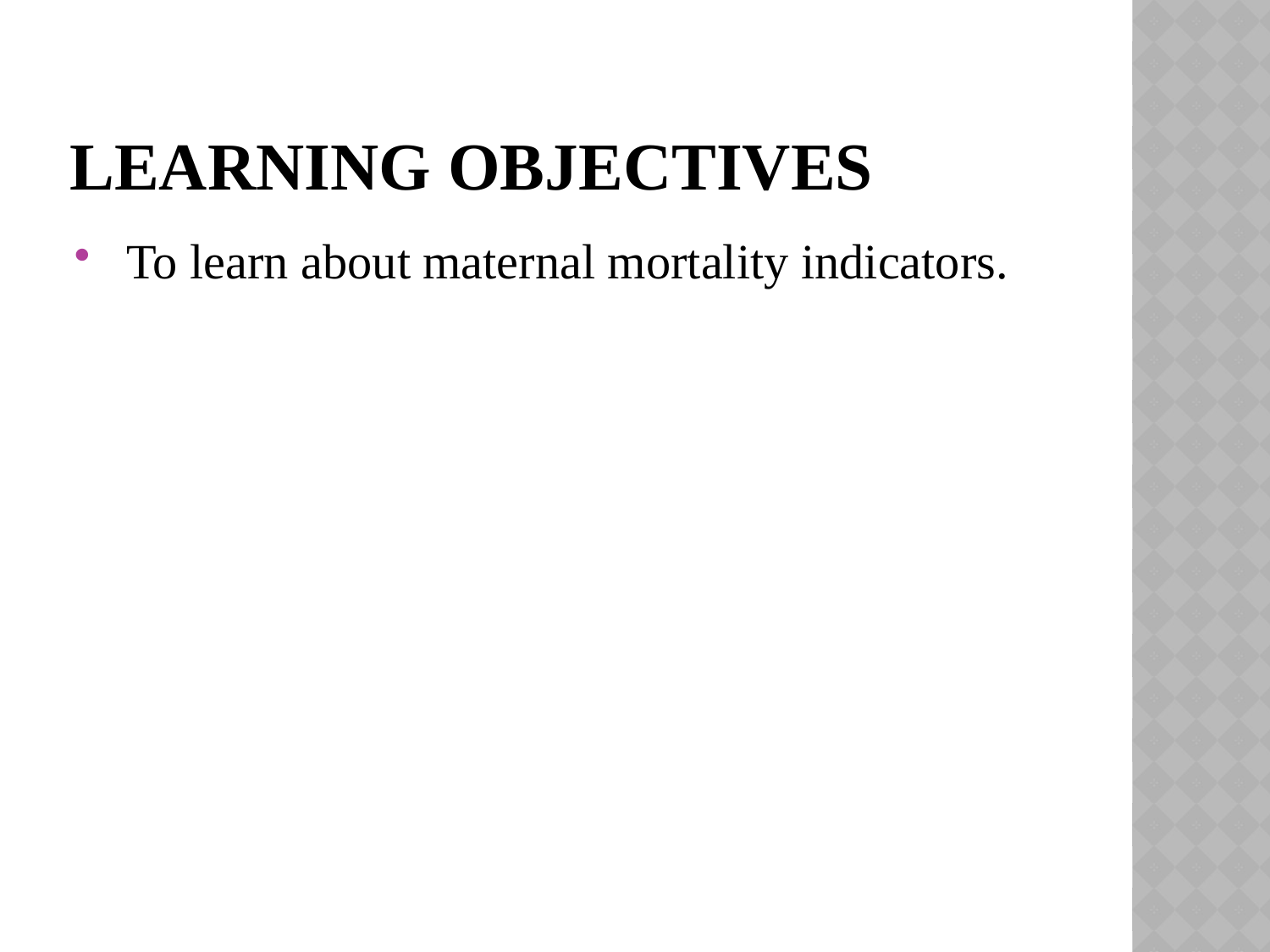

# Learning objectives
 To learn about maternal mortality indicators.